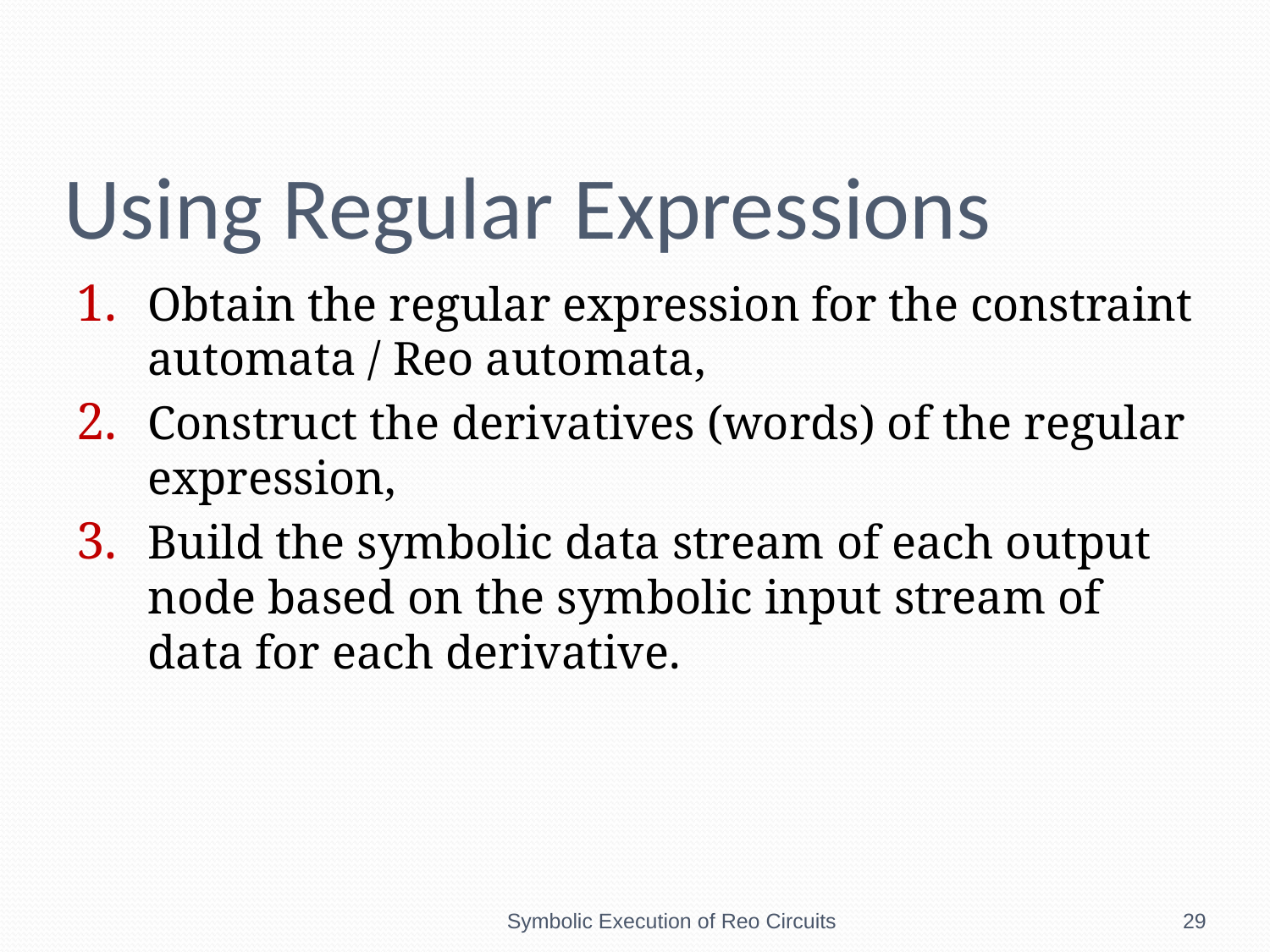

# Using Regular Expressions
Obtain the regular expression for the constraint automata / Reo automata,
Construct the derivatives (words) of the regular expression,
Build the symbolic data stream of each output node based on the symbolic input stream of data for each derivative.
Symbolic Execution of Reo Circuits
29